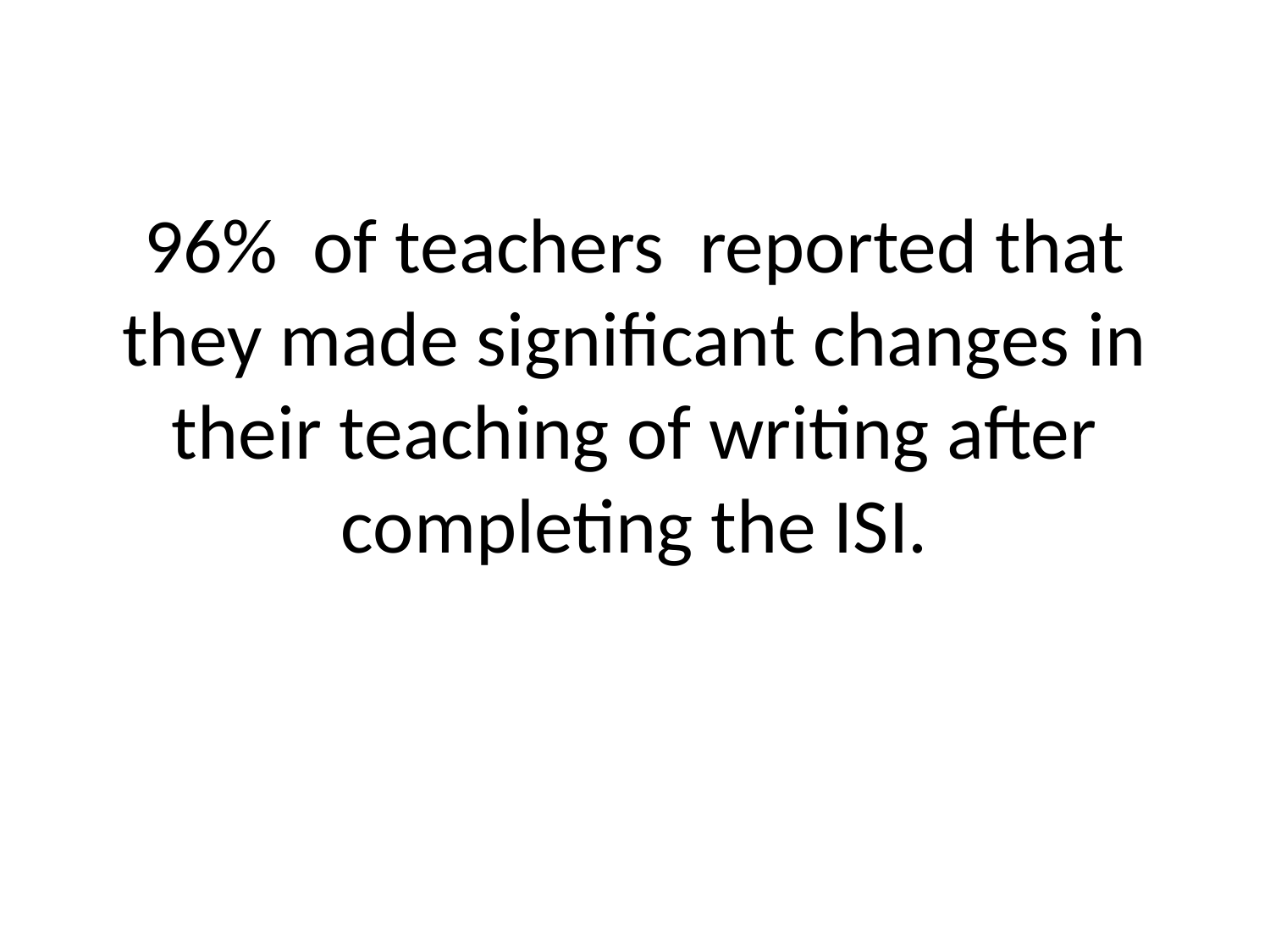

# 96%  of teachers  reported that they made significant changes in their teaching of writing after completing the ISI.